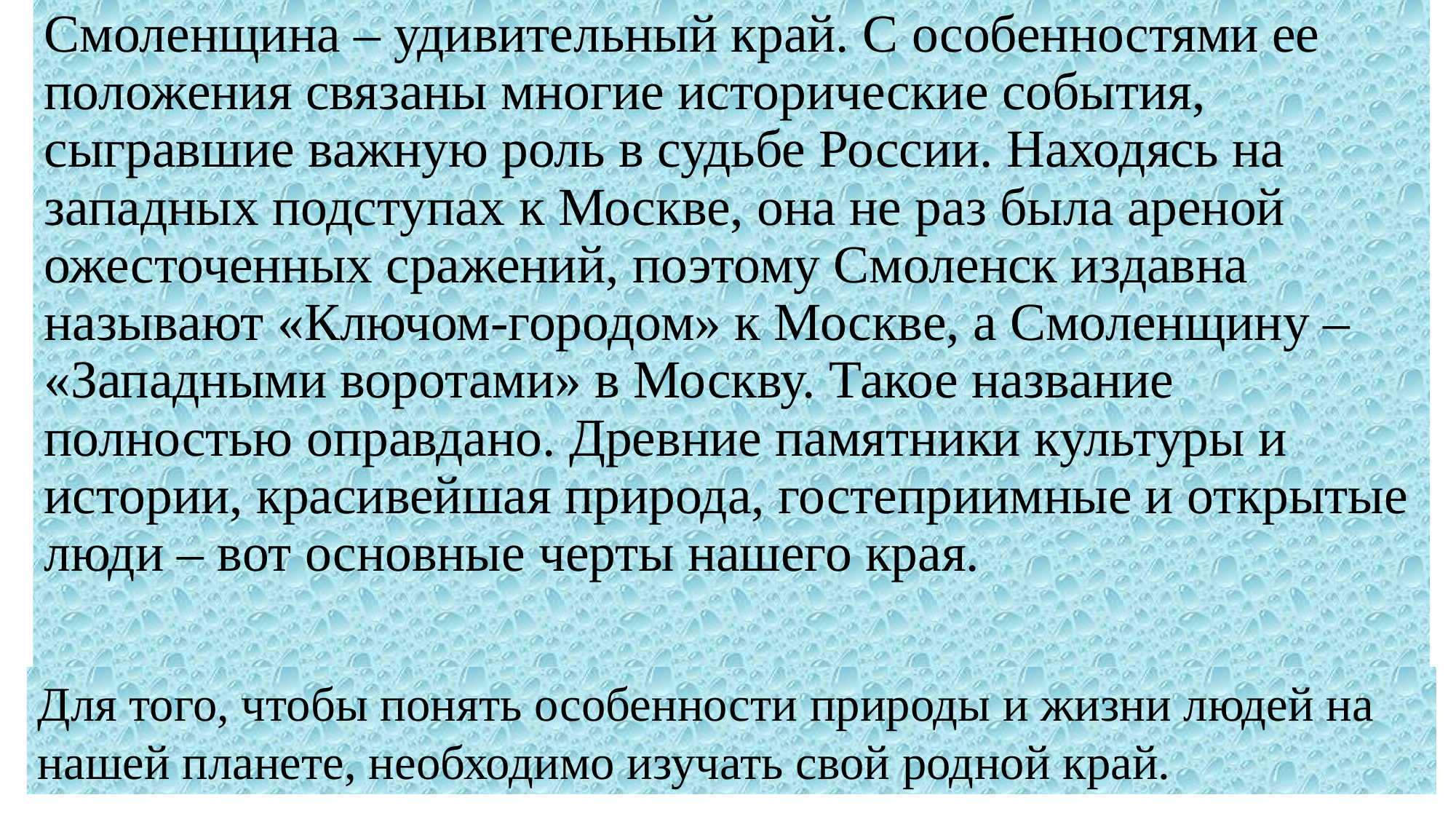

# Смоленщина – удивительный край. С особенностями ее положения связаны многие исторические события, сыгравшие важную роль в судьбе России. Находясь на западных подступах к Москве, она не раз была ареной ожесточенных сражений, поэтому Смоленск издавна называют «Ключом-городом» к Москве, а Смоленщину – «Западными воротами» в Москву. Такое название полностью оправдано. Древние памятники культуры и истории, красивейшая природа, гостеприимные и открытые люди – вот основные черты нашего края.
Для того, чтобы понять особенности природы и жизни людей на нашей планете, необходимо изучать свой родной край.